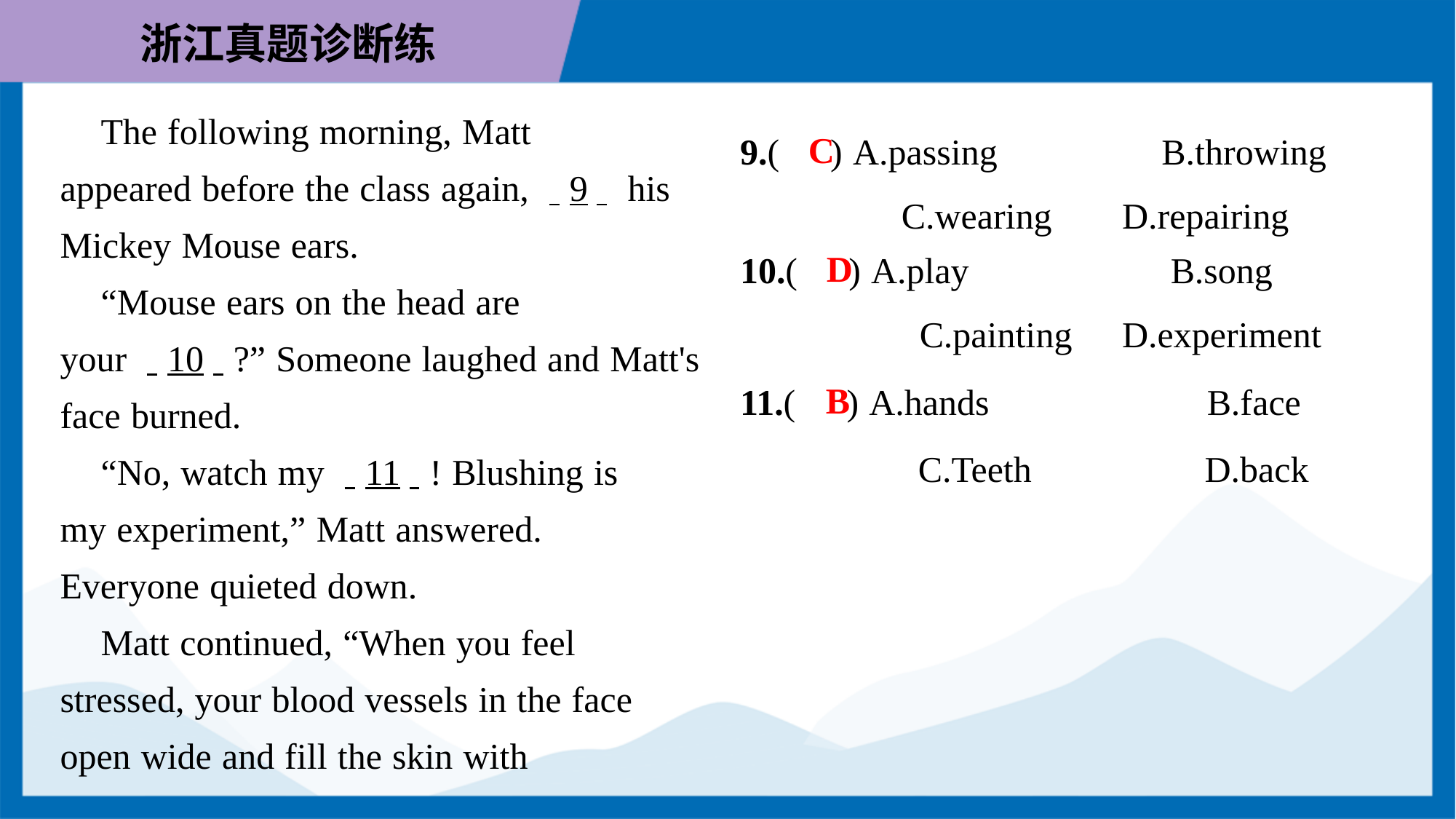

The following morning, Matt
appeared before the class again, . .9. . his
Mickey Mouse ears.
    “Mouse ears on the head are
your . .10. .?” Someone laughed and Matt's
face burned.
    “No, watch my . .11. .! Blushing is
my experiment,” Matt answered.
Everyone quieted down.
    Matt continued, “When you feel
stressed, your blood vessels in the face
open wide and fill the skin with

9.(     ) A.passing	B.throwing
C.wearing	D.repairing
C
10.(     ) A.play	B.song
C.painting	D.experiment
D
11.(     ) A.hands	    B.face
          C.Teeth                   D.back
B